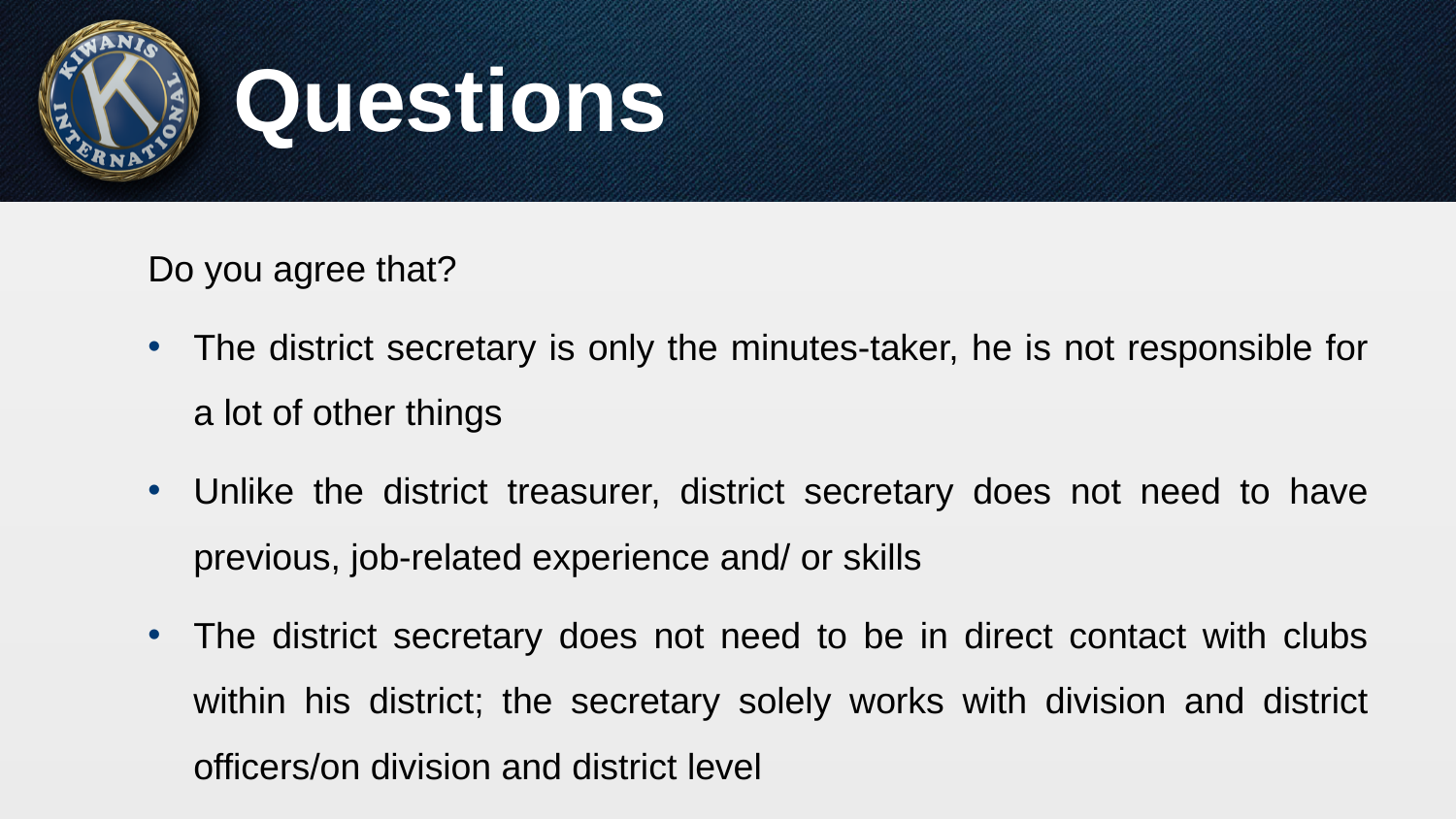

# Questions
Do you agree that?
The district secretary is only the minutes-taker, he is not responsible for a lot of other things
Unlike the district treasurer, district secretary does not need to have previous, job-related experience and/ or skills
The district secretary does not need to be in direct contact with clubs within his district; the secretary solely works with division and district officers/on division and district level